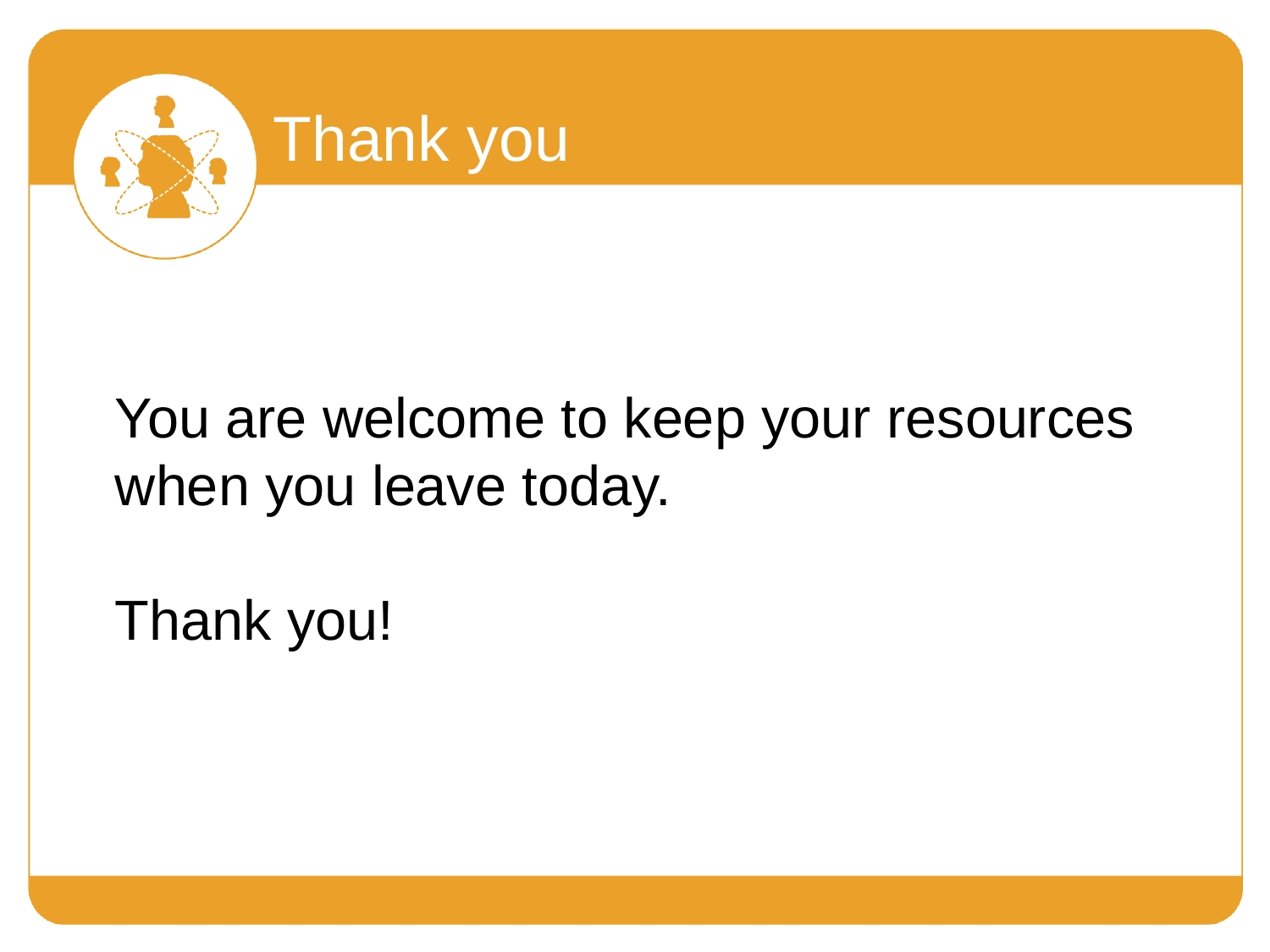

Thank you

You are welcome to keep your resources when you leave today.

Thank you!